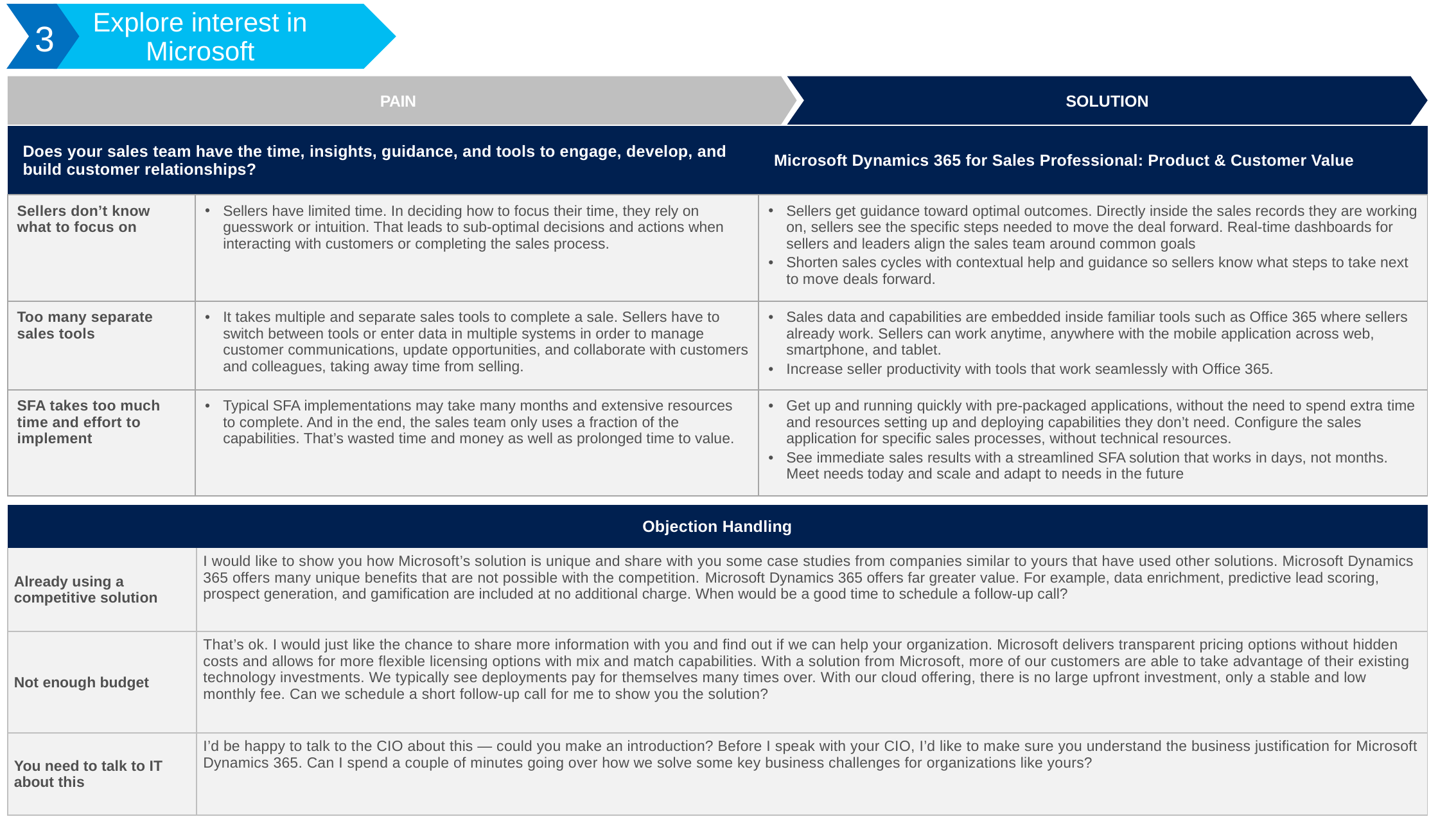

Explore interest in Microsoft
3
PAIN
SOLUTION
| Does your sales team have the time, insights, guidance, and tools to engage, develop, and build customer relationships? |  | Microsoft Dynamics 365 for Sales Professional: Product & Customer Value |
| --- | --- | --- |
| Sellers don’t know what to focus on | Sellers have limited time. In deciding how to focus their time, they rely on guesswork or intuition. That leads to sub-optimal decisions and actions when interacting with customers or completing the sales process. | Sellers get guidance toward optimal outcomes. Directly inside the sales records they are working on, sellers see the specific steps needed to move the deal forward. Real-time dashboards for sellers and leaders align the sales team around common goals Shorten sales cycles with contextual help and guidance so sellers know what steps to take next to move deals forward. |
| Too many separate sales tools | It takes multiple and separate sales tools to complete a sale. Sellers have to switch between tools or enter data in multiple systems in order to manage customer communications, update opportunities, and collaborate with customers and colleagues, taking away time from selling. | Sales data and capabilities are embedded inside familiar tools such as Office 365 where sellers already work. Sellers can work anytime, anywhere with the mobile application across web, smartphone, and tablet. Increase seller productivity with tools that work seamlessly with Office 365. |
| SFA takes too much time and effort to implement | Typical SFA implementations may take many months and extensive resources to complete. And in the end, the sales team only uses a fraction of the capabilities. That’s wasted time and money as well as prolonged time to value. | Get up and running quickly with pre-packaged applications, without the need to spend extra time and resources setting up and deploying capabilities they don’t need. Configure the sales application for specific sales processes, without technical resources. See immediate sales results with a streamlined SFA solution that works in days, not months. Meet needs today and scale and adapt to needs in the future |
| Objection Handling |  |
| --- | --- |
| Already using a competitive solution | I would like to show you how Microsoft’s solution is unique and share with you some case studies from companies similar to yours that have used other solutions. Microsoft Dynamics 365 offers many unique benefits that are not possible with the competition. Microsoft Dynamics 365 offers far greater value. For example, data enrichment, predictive lead scoring, prospect generation, and gamification are included at no additional charge. When would be a good time to schedule a follow-up call? |
| Not enough budget | That’s ok. I would just like the chance to share more information with you and find out if we can help your organization. Microsoft delivers transparent pricing options without hidden costs and allows for more flexible licensing options with mix and match capabilities. With a solution from Microsoft, more of our customers are able to take advantage of their existing technology investments. We typically see deployments pay for themselves many times over. With our cloud offering, there is no large upfront investment, only a stable and low monthly fee. Can we schedule a short follow-up call for me to show you the solution? |
| You need to talk to IT about this | I’d be happy to talk to the CIO about this — could you make an introduction? Before I speak with your CIO, I’d like to make sure you understand the business justification for Microsoft Dynamics 365. Can I spend a couple of minutes going over how we solve some key business challenges for organizations like yours? |